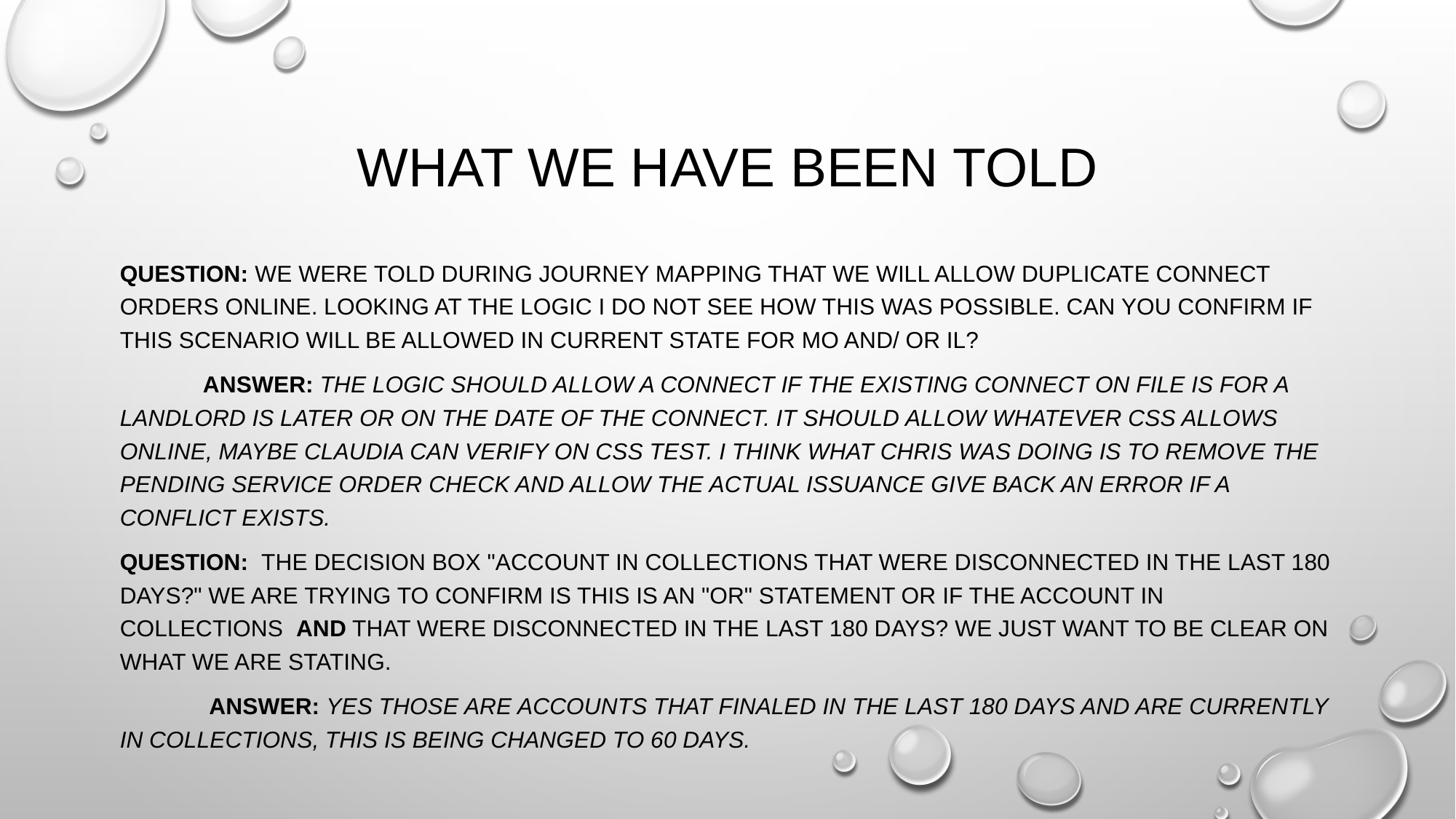

# what we have been told
Question: We were told during Journey Mapping that we will allow duplicate connect orders online. Looking at the logic I do not see how this was possible. Can you confirm if this scenario will be allowed in current state for MO and/ or IL?
	Answer: The logic should allow a connect if the existing connect on file is for a landlord is later or on the date of the connect. It should allow whatever CSS allows online, maybe Claudia can verify on CSS test. I think what Chris was doing is to remove the pending service order check and allow the actual issuance give back an error if a conflict exists.
Question:  The decision box "Account in collections that were disconnected in the last 180 days?" We are trying to confirm is this is an "or" statement or if the account in collections  AND that were disconnected in the last 180 days? We just want to be clear on what we are stating.
	 Answer: Yes those are accounts that finaled in the last 180 days and are currently in collections, this is being changed to 60 days.